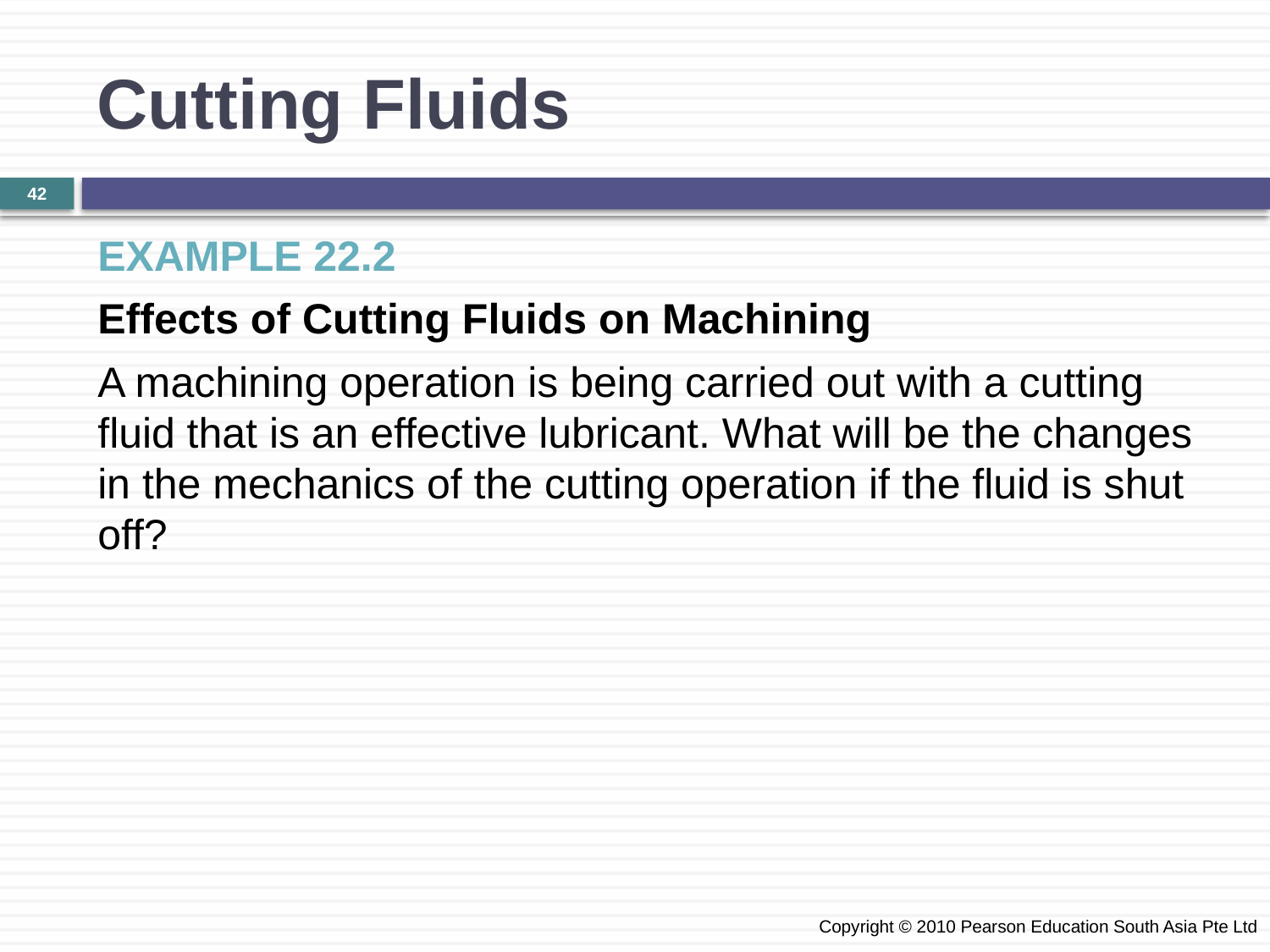

Cutting Fluids
42
EXAMPLE 22.2
Effects of Cutting Fluids on Machining
A machining operation is being carried out with a cutting fluid that is an effective lubricant. What will be the changes in the mechanics of the cutting operation if the fluid is shut off?
   Copyright © 2010 Pearson Education South Asia Pte Ltd